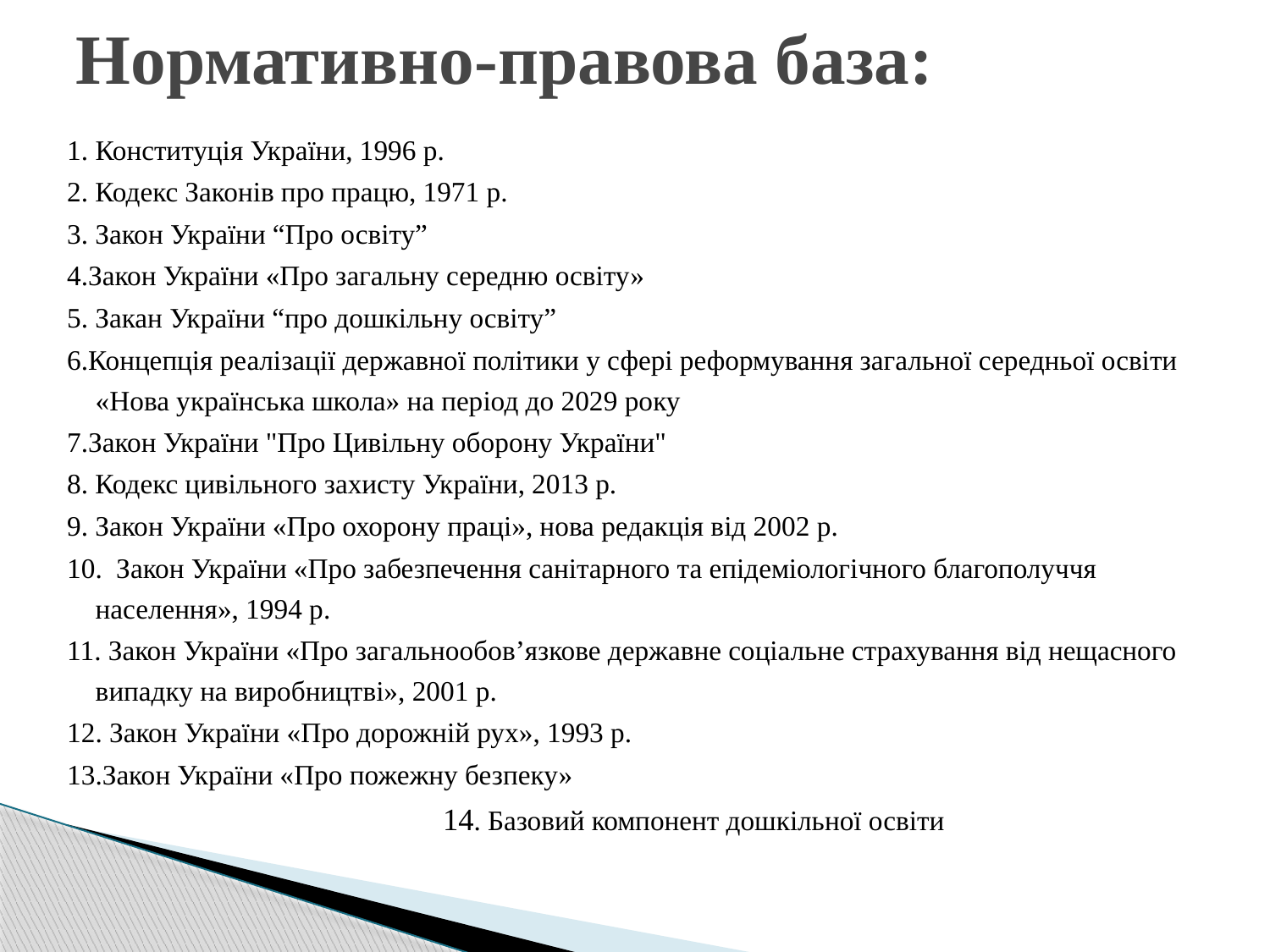

# Нормативно-правова база:

1. Конституція України, 1996 р.
2. Кодекс Законів про працю, 1971 р.
3. Закон України “Про освіту”
4.Закон України «Про загальну середню освіту»
5. Закан України “про дошкільну освіту”
6.Концепція реалізації державної політики у сфері реформування загальної середньої освіти «Нова українська школа» на період до 2029 року
7.Закон України "Про Цивільну оборону України"
8. Кодекс цивільного захисту України, 2013 р.
9. Закон України «Про охорону праці», нова редакція від 2002 р.
10.  Закон України «Про забезпечення санітарного та епідеміологічного благополуччя населення», 1994 р.
11. Закон України «Про загальнообов’язкове державне соціальне страхування від нещасного випадку на виробництві», 2001 р.
12. Закон України «Про дорожній рух», 1993 р.
13.Закон України «Про пожежну безпеку»
                                                14. Базовий компонент дошкільної освіти